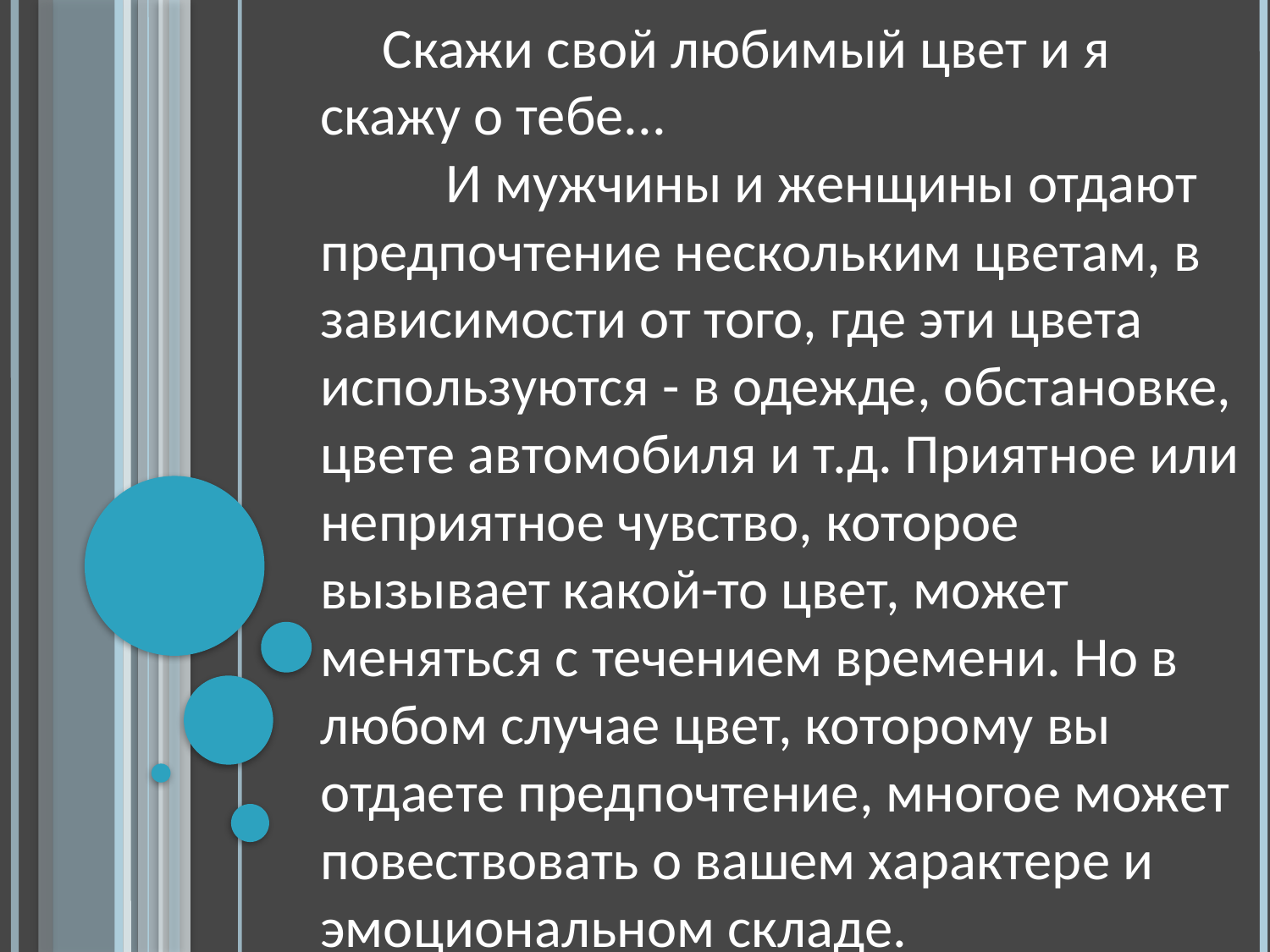

Скажи свой любимый цвет и я скажу о тебе...
     И мужчины и женщины отдают предпочтение нескольким цветам, в зависимости от того, где эти цвета используются - в одежде, обстановке, цвете автомобиля и т.д. Приятное или неприятное чувство, которое вызывает какой-то цвет, может меняться с течением времени. Но в любом случае цвет, которому вы отдаете предпочтение, многое может повествовать о вашем характере и эмоциональном складе.